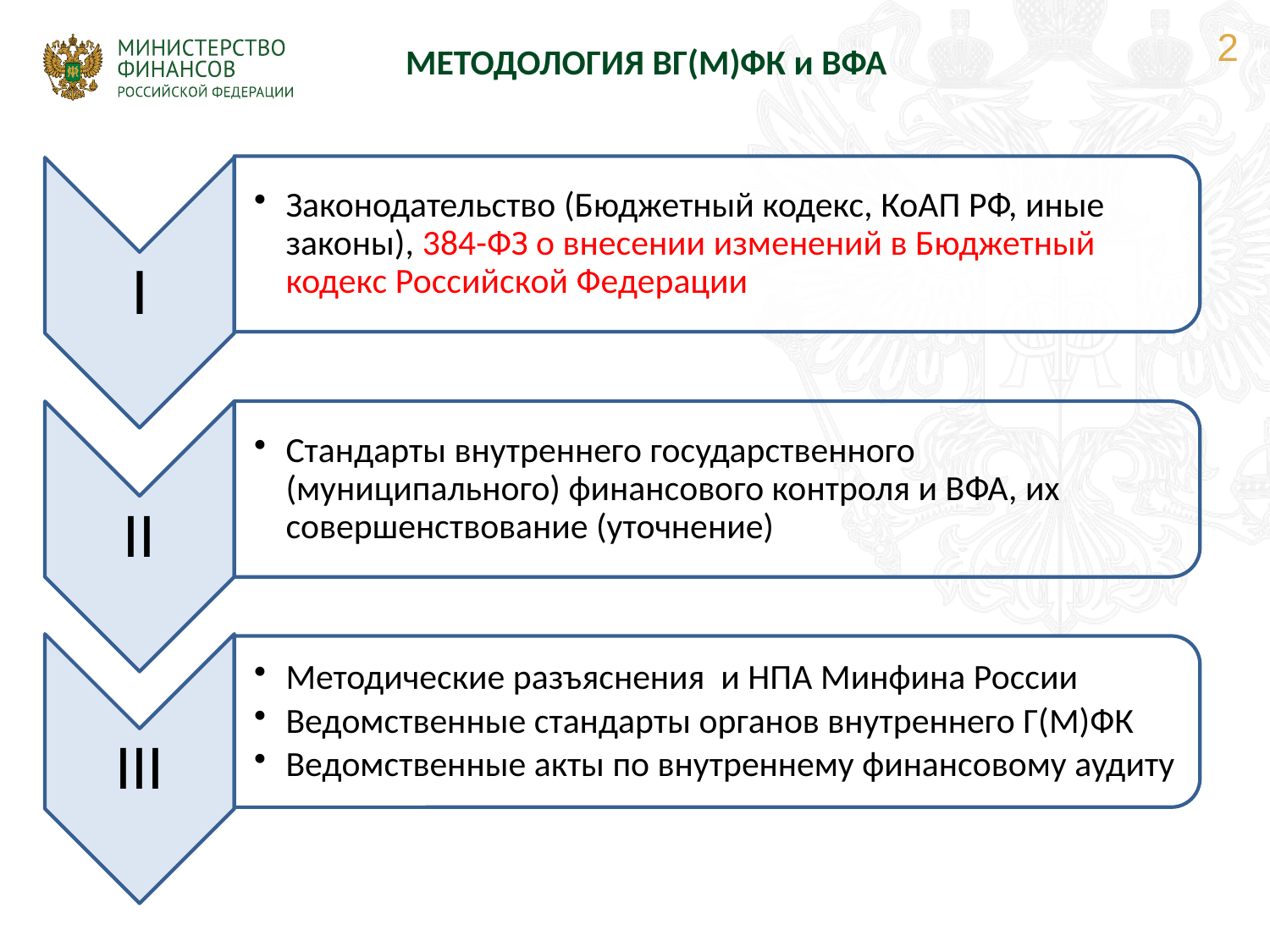

2
| МЕТОДОЛОГИЯ ВГ(М)ФК и ВФА |
| --- |
I
Законодательство (Бюджетный кодекс, КоАП РФ, иные законы), 384-ФЗ о внесении изменений в Бюджетный кодекс Российской Федерации
II
Стандарты внутреннего государственного (муниципального) финансового контроля и ВФА, их совершенствование (уточнение)
III
Методические разъяснения  и НПА Минфина России
Ведомственные стандарты органов внутреннего Г(М)ФК
Ведомственные акты по внутреннему финансовому аудиту